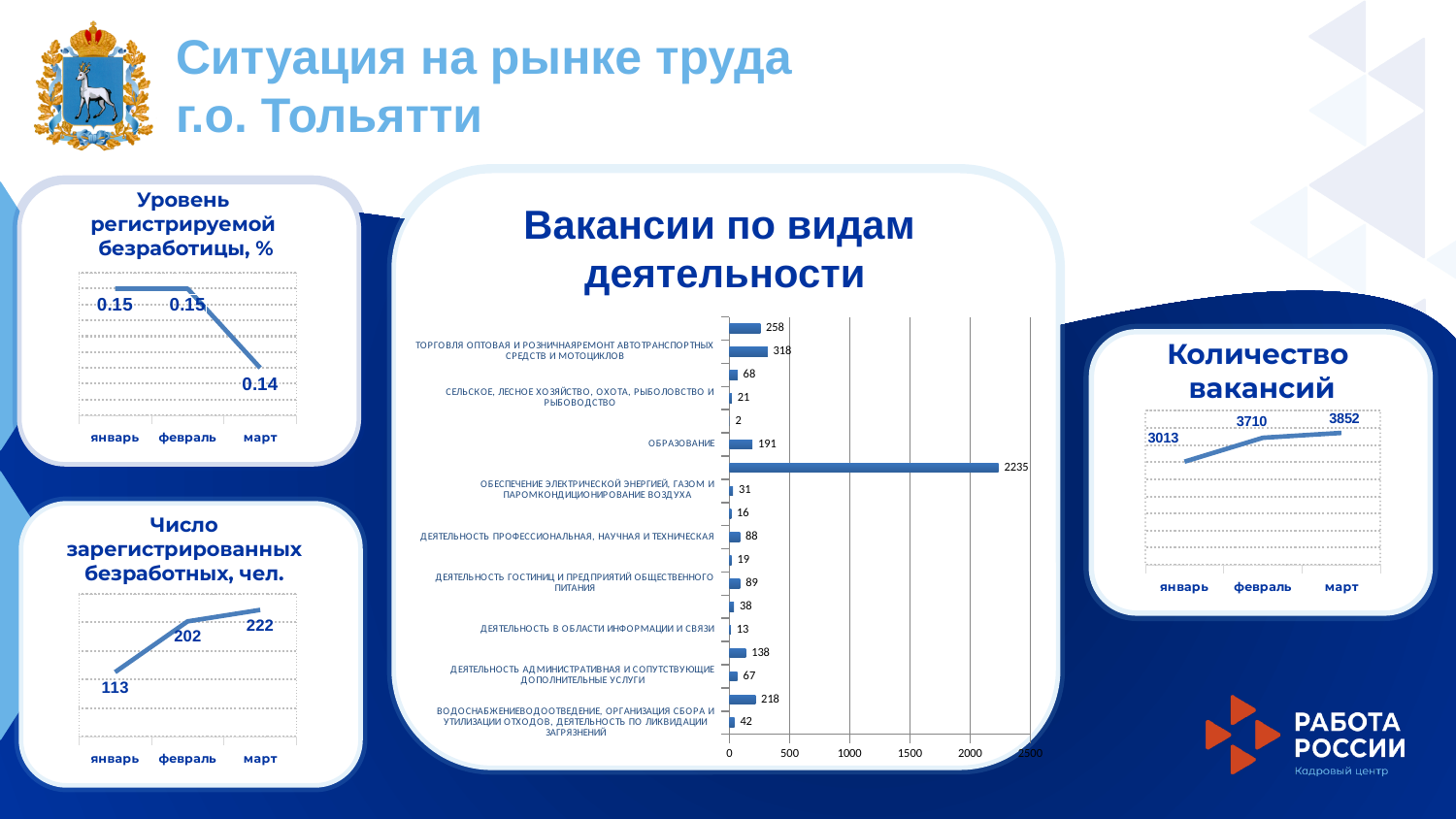

Ситуация на рынке труда
г.о. Тольятти

Уровень
регистрируемой
безработицы, %
Вакансии по видам
деятельности

### Chart

| Category | Уровень |
|---|---|
| январь | 0.15 |
| февраль | 0.15 |
| март | 0.14 |

### Chart

| Category | Вакансии |
|---|---|
| ВОДОСНАБЖЕНИЕВОДООТВЕДЕНИЕ, ОРГАНИЗАЦИЯ СБОРА И УТИЛИЗАЦИИ ОТХОДОВ, ДЕЯТЕЛЬНОСТЬ ПО ЛИКВИДАЦИИ ЗАГРЯЗНЕНИЙ | 42.0 |
| ГОСУДАРСТВЕННОЕ УПРАВЛЕНИЕ И ОБЕСПЕЧЕНИЕ ВОЕННОЙ БЕЗОПАСНОСТИСОЦИАЛЬНОЕ ОБЕСПЕЧЕНИЕ | 218.0 |
| ДЕЯТЕЛЬНОСТЬ АДМИНИСТРАТИВНАЯ И СОПУТСТВУЮЩИЕ ДОПОЛНИТЕЛЬНЫЕ УСЛУГИ | 67.0 |
| ДЕЯТЕЛЬНОСТЬ В ОБЛАСТИ ЗДРАВООХРАНЕНИЯ И СОЦИАЛЬНЫХ УСЛУГ | 138.0 |
| ДЕЯТЕЛЬНОСТЬ В ОБЛАСТИ ИНФОРМАЦИИ И СВЯЗИ | 13.0 |
| ДЕЯТЕЛЬНОСТЬ В ОБЛАСТИ КУЛЬТУРЫ, СПОРТА, ОРГАНИЗАЦИИ ДОСУГА И РАЗВЛЕЧЕНИЙ | 38.0 |
| ДЕЯТЕЛЬНОСТЬ ГОСТИНИЦ И ПРЕДПРИЯТИЙ ОБЩЕСТВЕННОГО ПИТАНИЯ | 89.0 |
| ДЕЯТЕЛЬНОСТЬ ПО ОПЕРАЦИЯМ С НЕДВИЖИМЫМ ИМУЩЕСТВОМ | 19.0 |
| ДЕЯТЕЛЬНОСТЬ ПРОФЕССИОНАЛЬНАЯ, НАУЧНАЯ И ТЕХНИЧЕСКАЯ | 88.0 |
| ДЕЯТЕЛЬНОСТЬ ФИНАНСОВАЯ И СТРАХОВАЯ | 16.0 |
| ОБЕСПЕЧЕНИЕ ЭЛЕКТРИЧЕСКОЙ ЭНЕРГИЕЙ, ГАЗОМ И ПАРОМКОНДИЦИОНИРОВАНИЕ ВОЗДУХА | 31.0 |
| ОБРАБАТЫВАЮЩИЕ ПРОИЗВОДСТВА | 2235.0 |
| ОБРАЗОВАНИЕ | 191.0 |
| ПРЕДОСТАВЛЕНИЕ ПРОЧИХ ВИДОВ УСЛУГ | 2.0 |
| СЕЛЬСКОЕ, ЛЕСНОЕ ХОЗЯЙСТВО, ОХОТА, РЫБОЛОВСТВО И РЫБОВОДСТВО | 21.0 |
| СТРОИТЕЛЬСТВО | 68.0 |
| ТОРГОВЛЯ ОПТОВАЯ И РОЗНИЧНАЯРЕМОНТ АВТОТРАНСПОРТНЫХ СРЕДСТВ И МОТОЦИКЛОВ | 318.0 |
| ТРАНСПОРТИРОВКА И ХРАНЕНИЕ | 258.0 |
Количество
вакансий

### Chart

| Category | Ряд 1 |
|---|---|
| январь | 3013.0 |
| февраль | 3710.0 |
| март | 3852.0 |
Число
зарегистрированных
безработных, чел.

### Chart

| Category | Ряд 1 |
|---|---|
| январь | 113.0 |
| февраль | 202.0 |
| март | 222.0 |